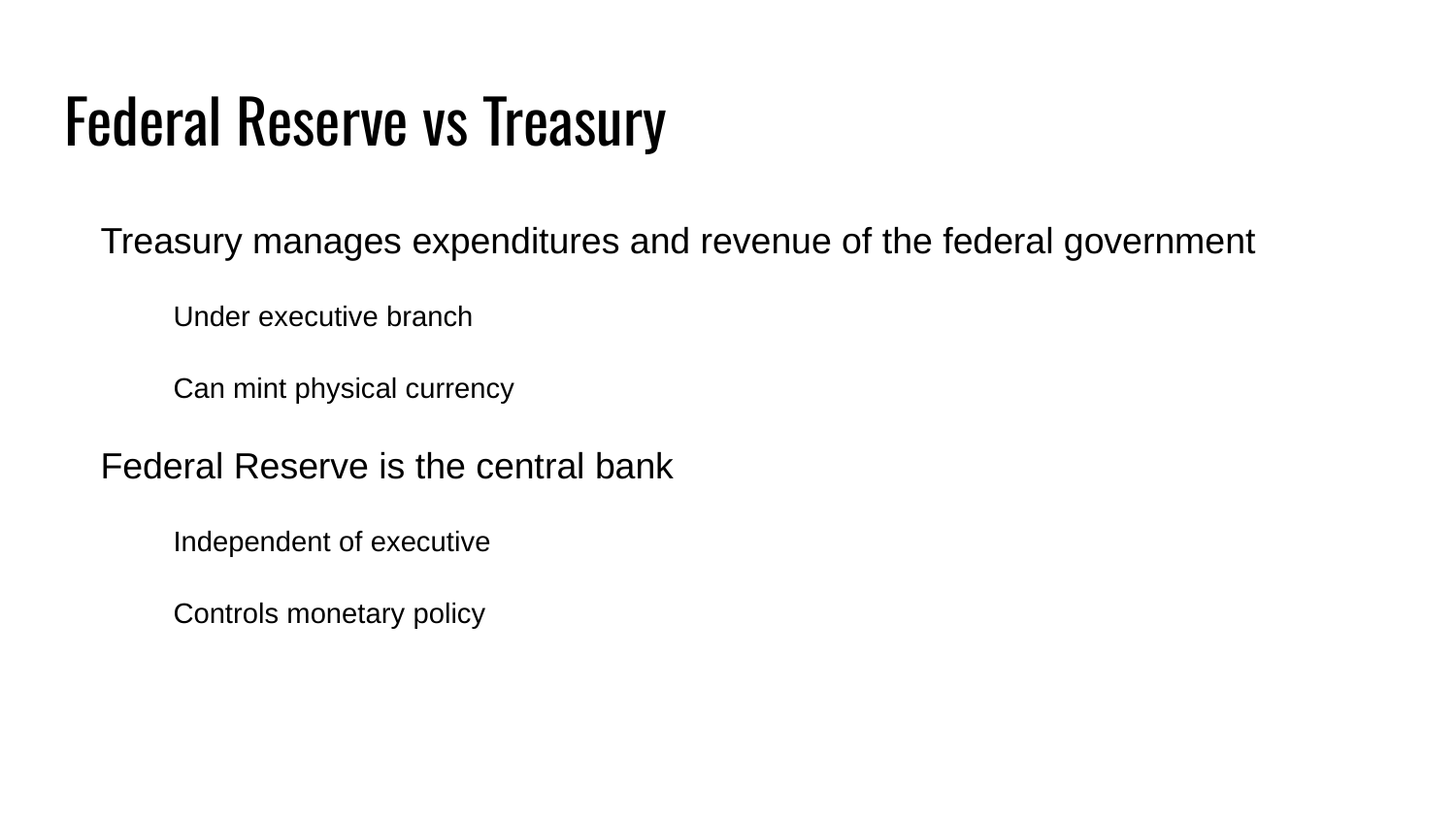

# Federal Reserve vs Treasury
Treasury manages expenditures and revenue of the federal government
Under executive branch
Can mint physical currency
Federal Reserve is the central bank
Independent of executive
Controls monetary policy